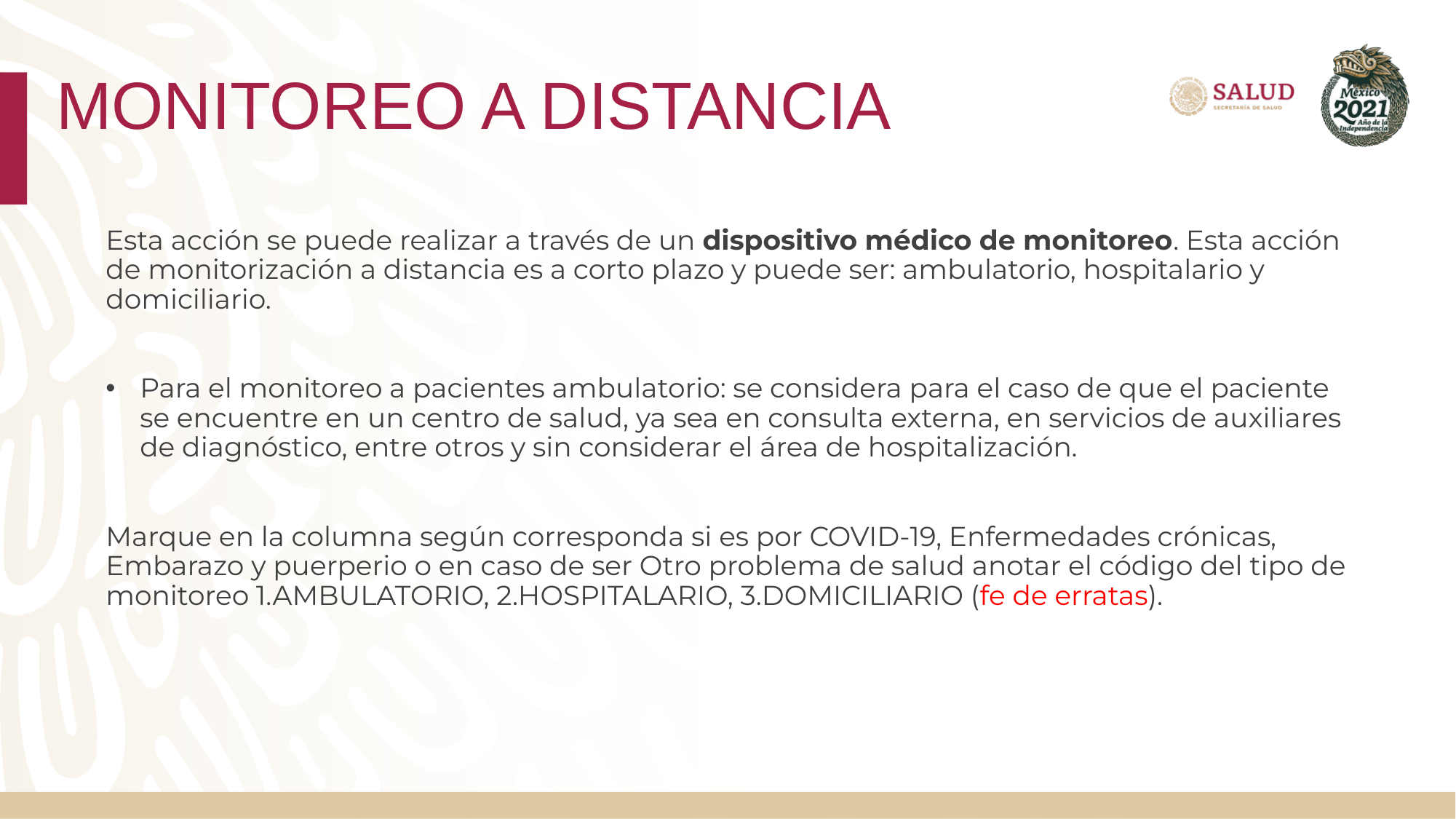

# MONITOREO A DISTANCIA
Esta acción se puede realizar a través de un dispositivo médico de monitoreo. Esta acción de monitorización a distancia es a corto plazo y puede ser: ambulatorio, hospitalario y domiciliario.

Para el monitoreo a pacientes ambulatorio: se considera para el caso de que el paciente se encuentre en un centro de salud, ya sea en consulta externa, en servicios de auxiliares de diagnóstico, entre otros y sin considerar el área de hospitalización.

Marque en la columna según corresponda si es por COVID-19, Enfermedades crónicas, Embarazo y puerperio o en caso de ser Otro problema de salud anotar el código del tipo de monitoreo 1.AMBULATORIO, 2.HOSPITALARIO, 3.DOMICILIARIO (fe de erratas).